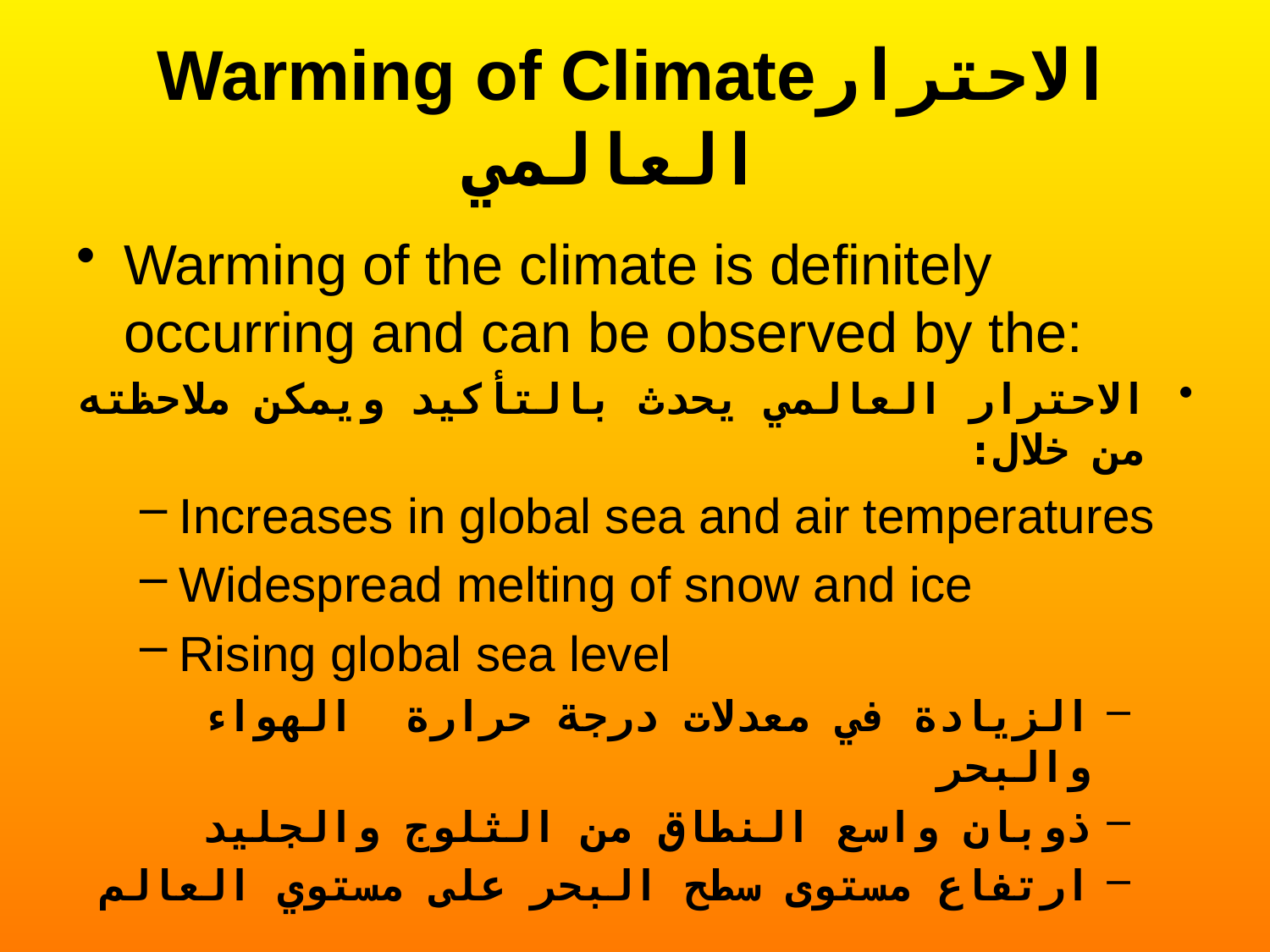

# Warming of Climateالاحترار العالمي
Warming of the climate is definitely occurring and can be observed by the:
الاحترار العالمي يحدث بالتأكيد ويمكن ملاحظته من خلال:
Increases in global sea and air temperatures
Widespread melting of snow and ice
Rising global sea level
الزيادة في معدلات درجة حرارة  الهواء والبحر
ذوبان واسع النطاق من الثلوج والجليد
ارتفاع مستوى سطح البحر على مستوي العالم